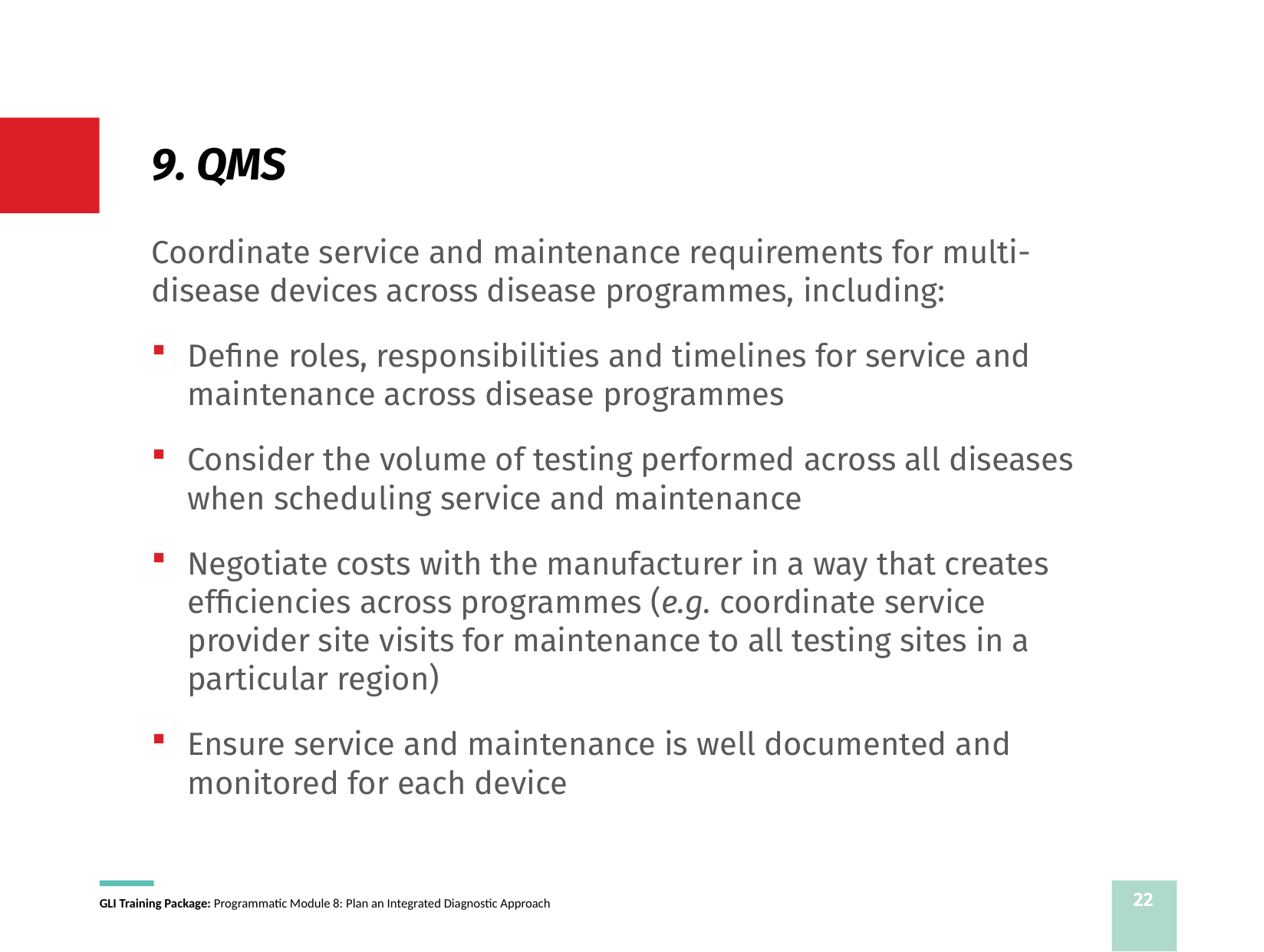

# 9. QMS
Coordinate service and maintenance requirements for multi-disease devices across disease programmes, including:
Define roles, responsibilities and timelines for service and maintenance across disease programmes
Consider the volume of testing performed across all diseases when scheduling service and maintenance
Negotiate costs with the manufacturer in a way that creates efficiencies across programmes (e.g. coordinate service provider site visits for maintenance to all testing sites in a particular region)
Ensure service and maintenance is well documented and monitored for each device